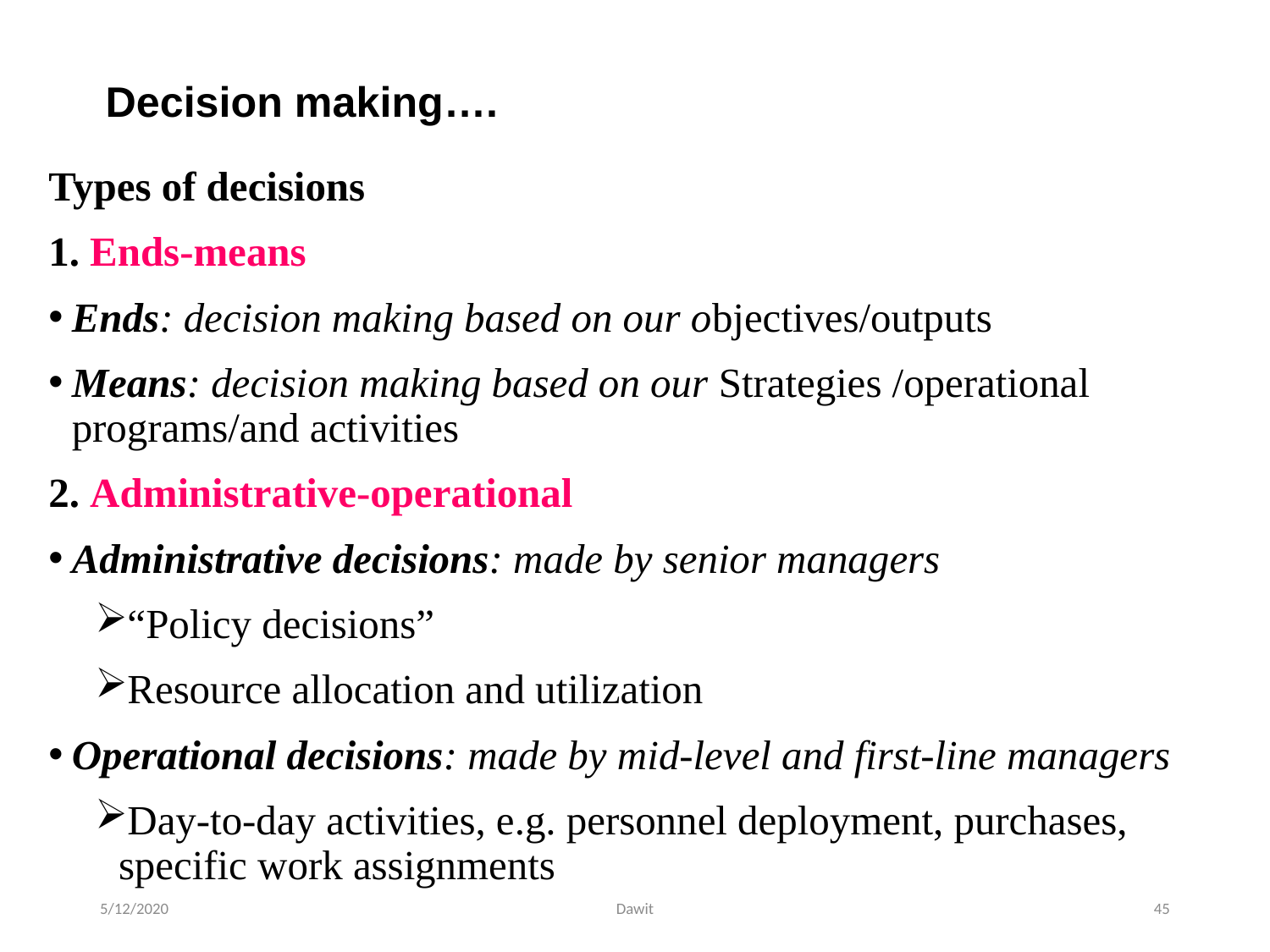

# Decision making….
Types of decisions
1. Ends-means
Ends: decision making based on our objectives/outputs
Means: decision making based on our Strategies /operational programs/and activities
2. Administrative-operational
Administrative decisions: made by senior managers
“Policy decisions”
Resource allocation and utilization
Operational decisions: made by mid-level and first-line managers
Day-to-day activities, e.g. personnel deployment, purchases, specific work assignments

5/12/2020
Dawit
45